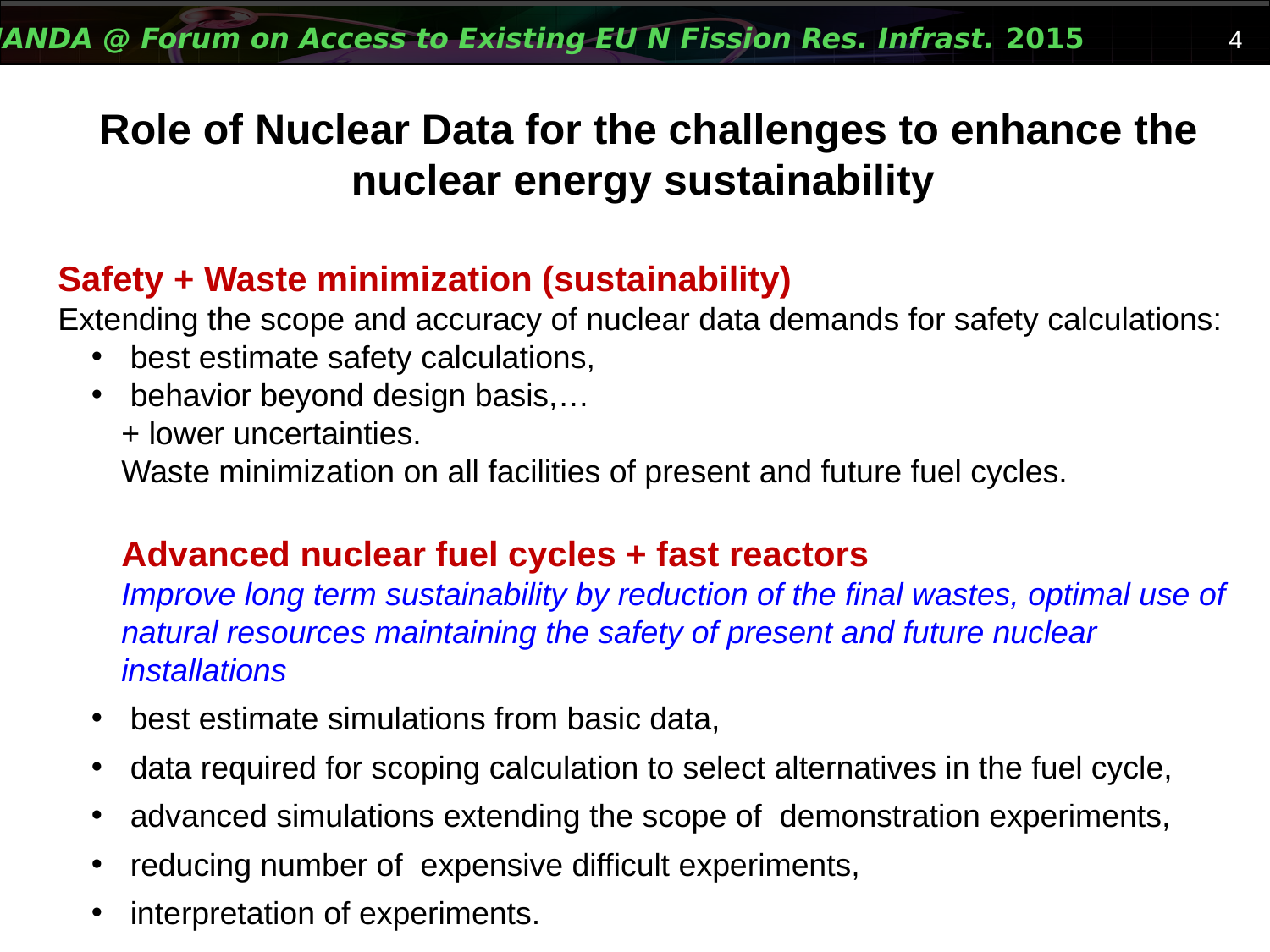

Role of Nuclear Data for the challenges to enhance the nuclear energy sustainability

Safety + Waste minimization (sustainability)
Extending the scope and accuracy of nuclear data demands for safety calculations:
 best estimate safety calculations,
 behavior beyond design basis,…
+ lower uncertainties.
Waste minimization on all facilities of present and future fuel cycles.

Advanced nuclear fuel cycles + fast reactors
Improve long term sustainability by reduction of the final wastes, optimal use of natural resources maintaining the safety of present and future nuclear installations
 best estimate simulations from basic data,
 data required for scoping calculation to select alternatives in the fuel cycle,
 advanced simulations extending the scope of  demonstration experiments,
 reducing number of  expensive difficult experiments,
 interpretation of experiments.